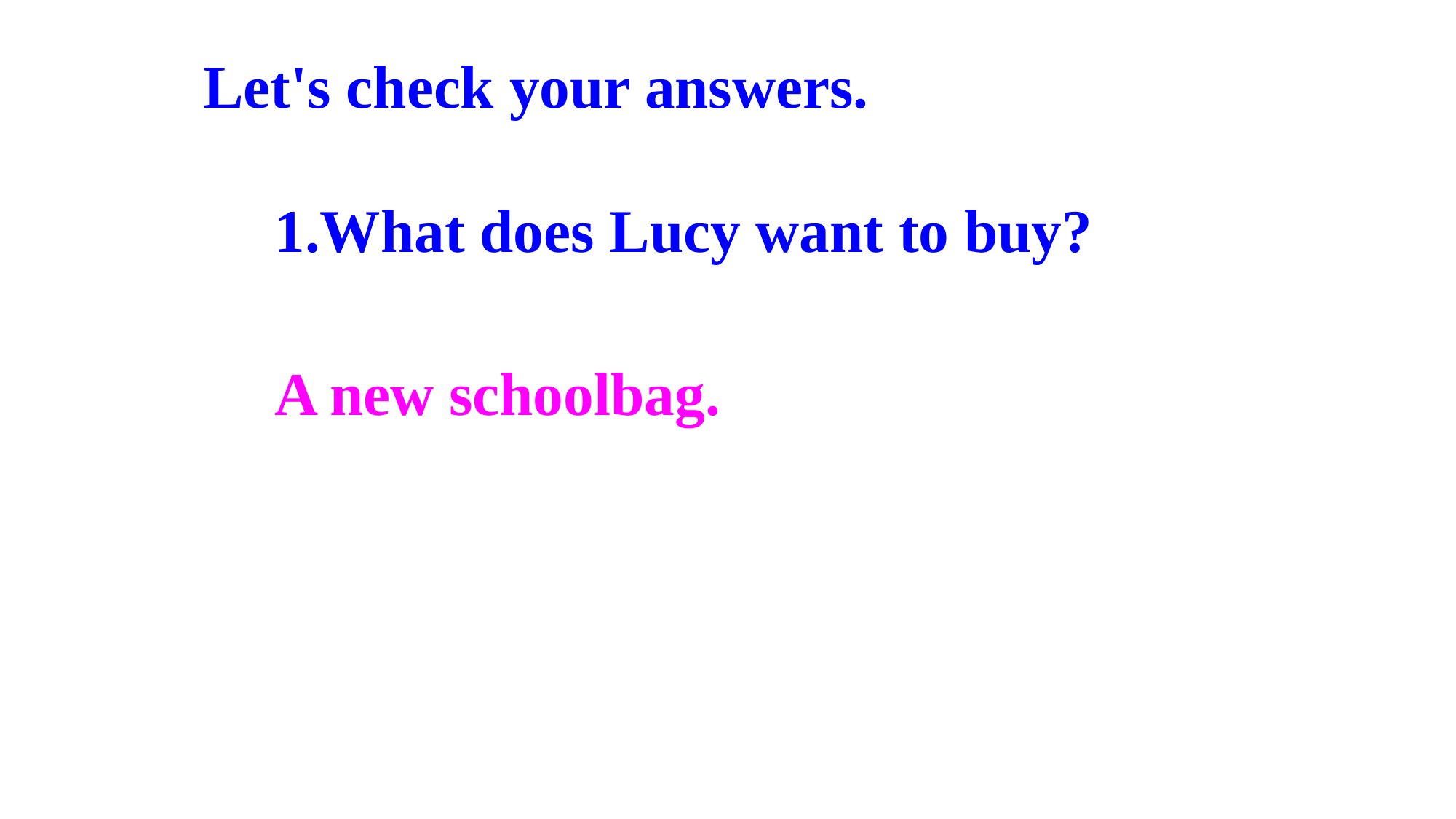

Let's check your answers.
1.What does Lucy want to buy?

A new schoolbag.